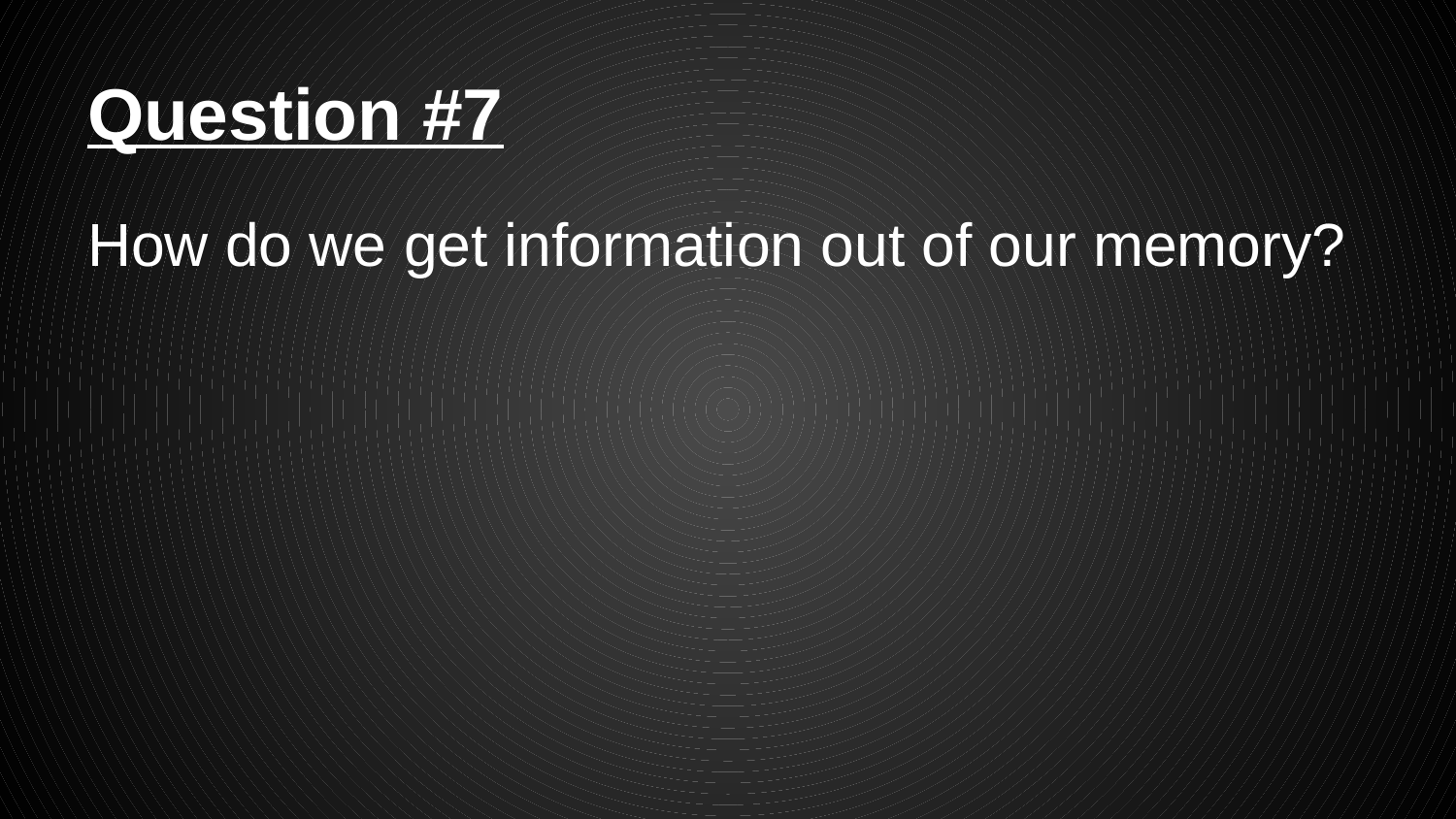

# Question #7
How do we get information out of our memory?